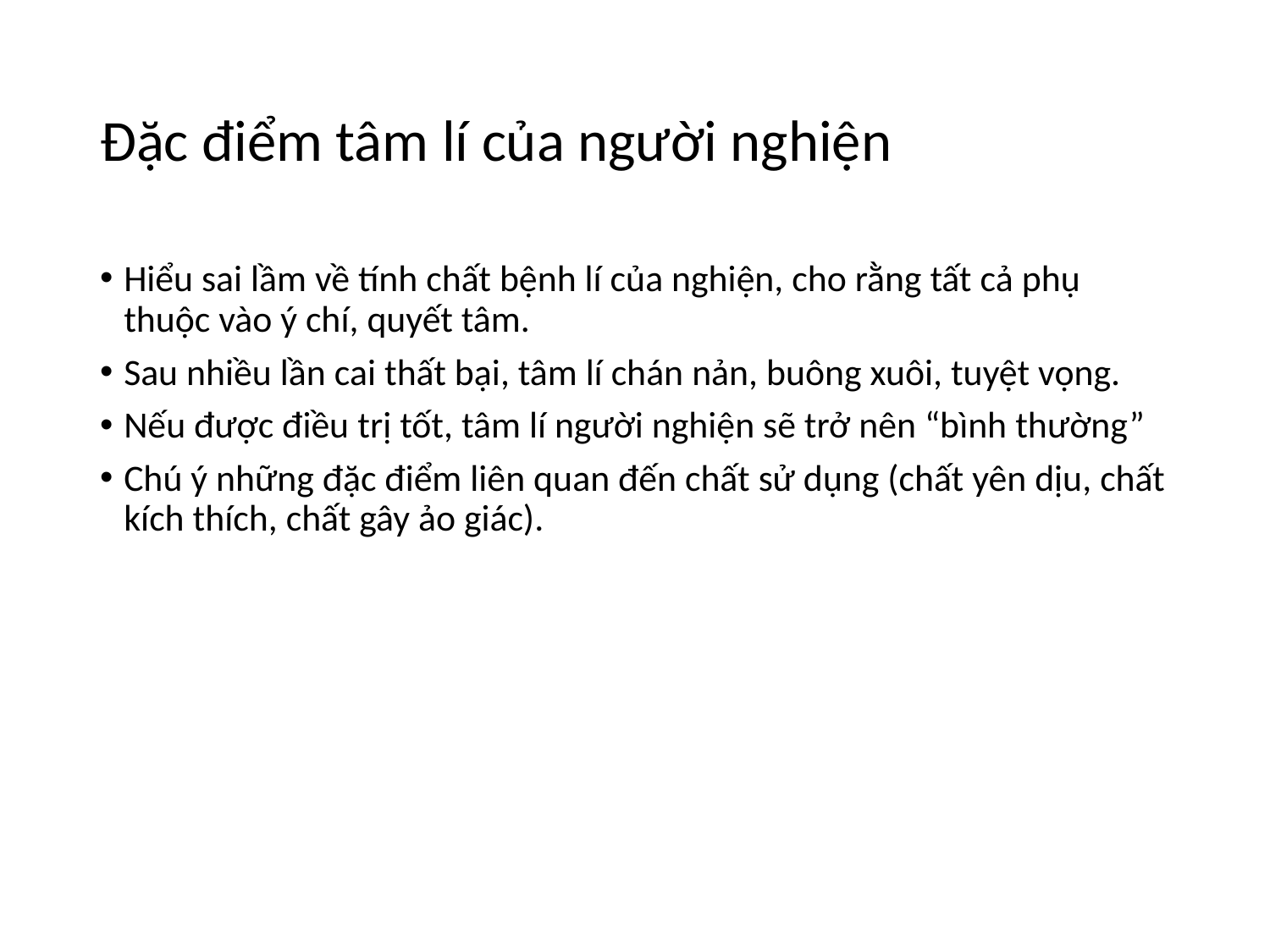

# Đặc điểm tâm lí của người nghiện
Hiểu sai lầm về tính chất bệnh lí của nghiện, cho rằng tất cả phụ thuộc vào ý chí, quyết tâm.
Sau nhiều lần cai thất bại, tâm lí chán nản, buông xuôi, tuyệt vọng.
Nếu được điều trị tốt, tâm lí người nghiện sẽ trở nên “bình thường”
Chú ý những đặc điểm liên quan đến chất sử dụng (chất yên dịu, chất kích thích, chất gây ảo giác).